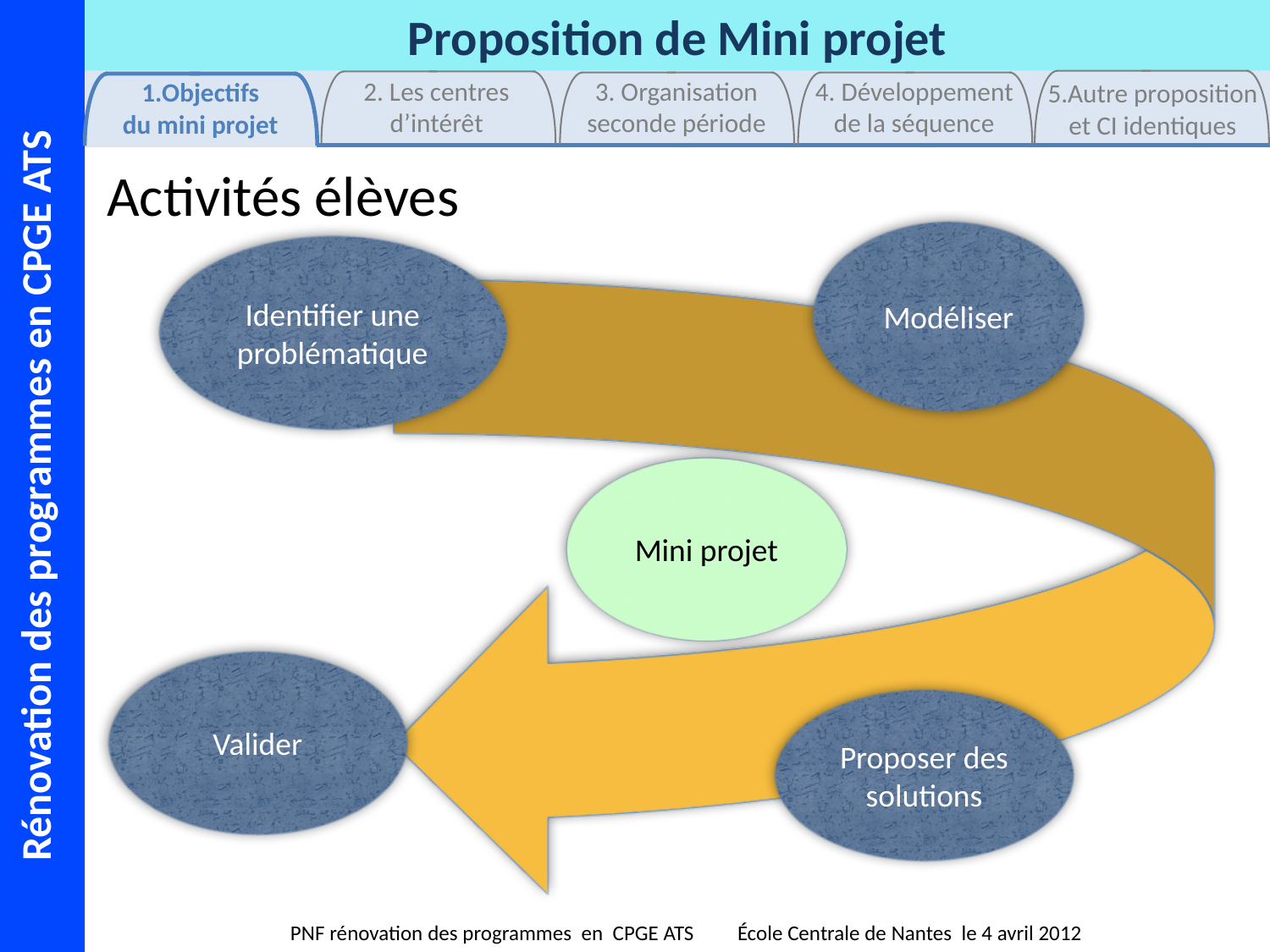

Activités élèves
Modéliser
Identifier une problématique

Mini projet
Valider
Proposer des solutions